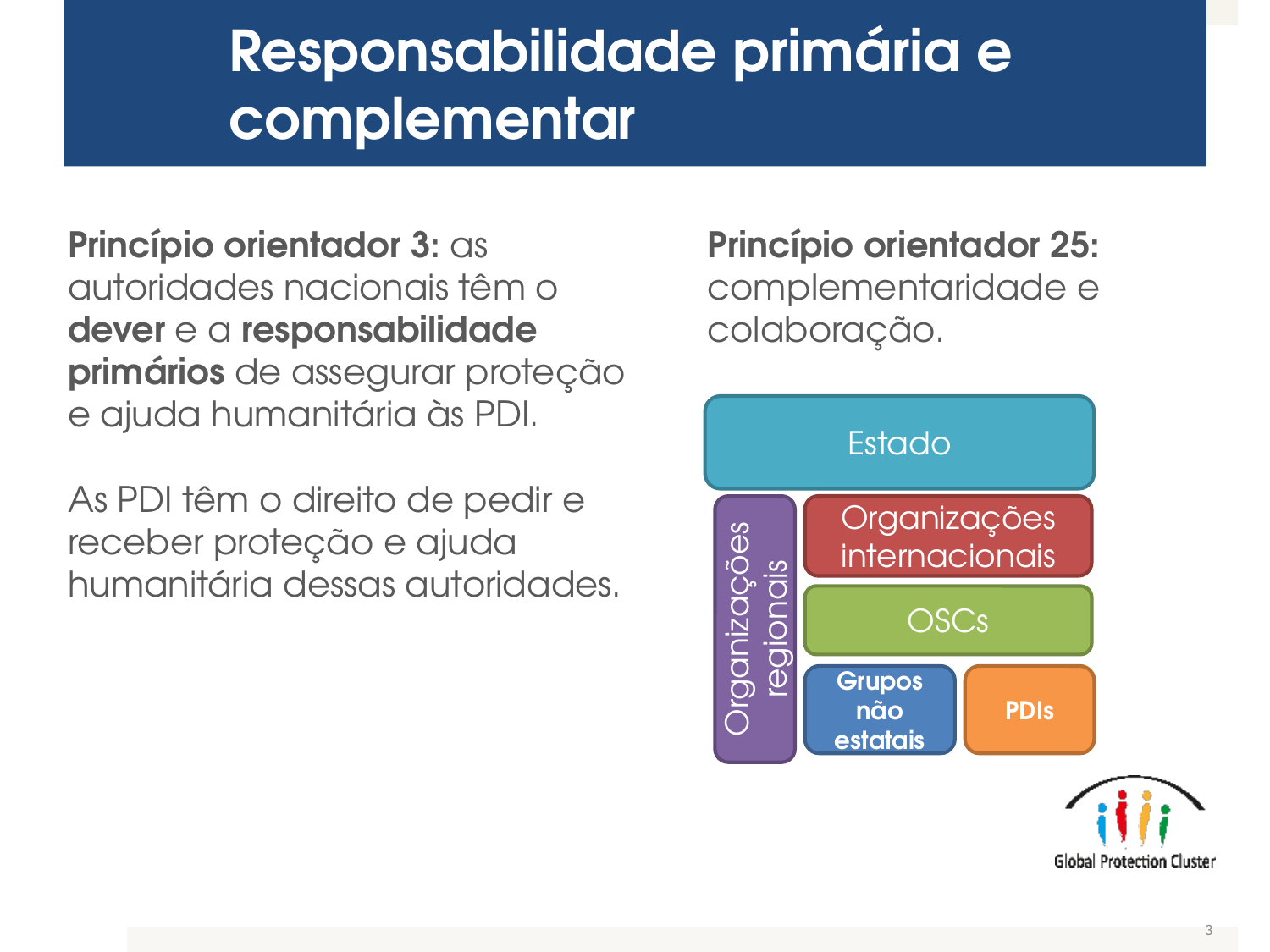

# Responsabilidade primária e complementar
Princípio orientador 3: as autoridades nacionais têm o dever e a responsabilidade primários de assegurar proteção e ajuda humanitária às PDI.

As PDI têm o direito de pedir e receber proteção e ajuda humanitária dessas autoridades.
Princípio orientador 25: complementaridade e colaboração.

Estado
Organizações internacionais
OSCs
Organizações regionais
Grupos não estatais
PDIs